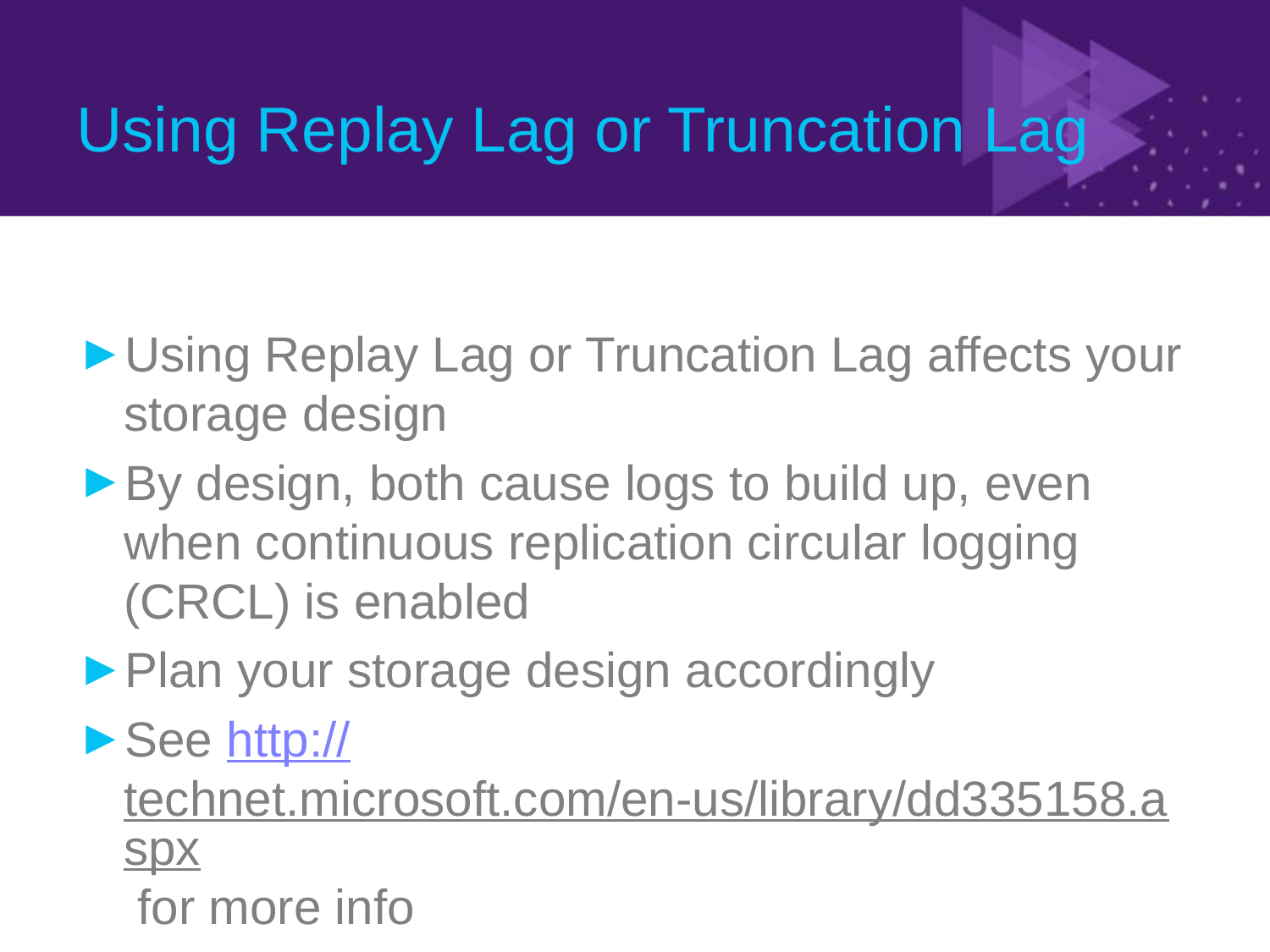

# Using Replay Lag or Truncation Lag
Using Replay Lag or Truncation Lag affects your storage design
By design, both cause logs to build up, even when continuous replication circular logging (CRCL) is enabled
Plan your storage design accordingly
See http://technet.microsoft.com/en-us/library/dd335158.aspx for more info